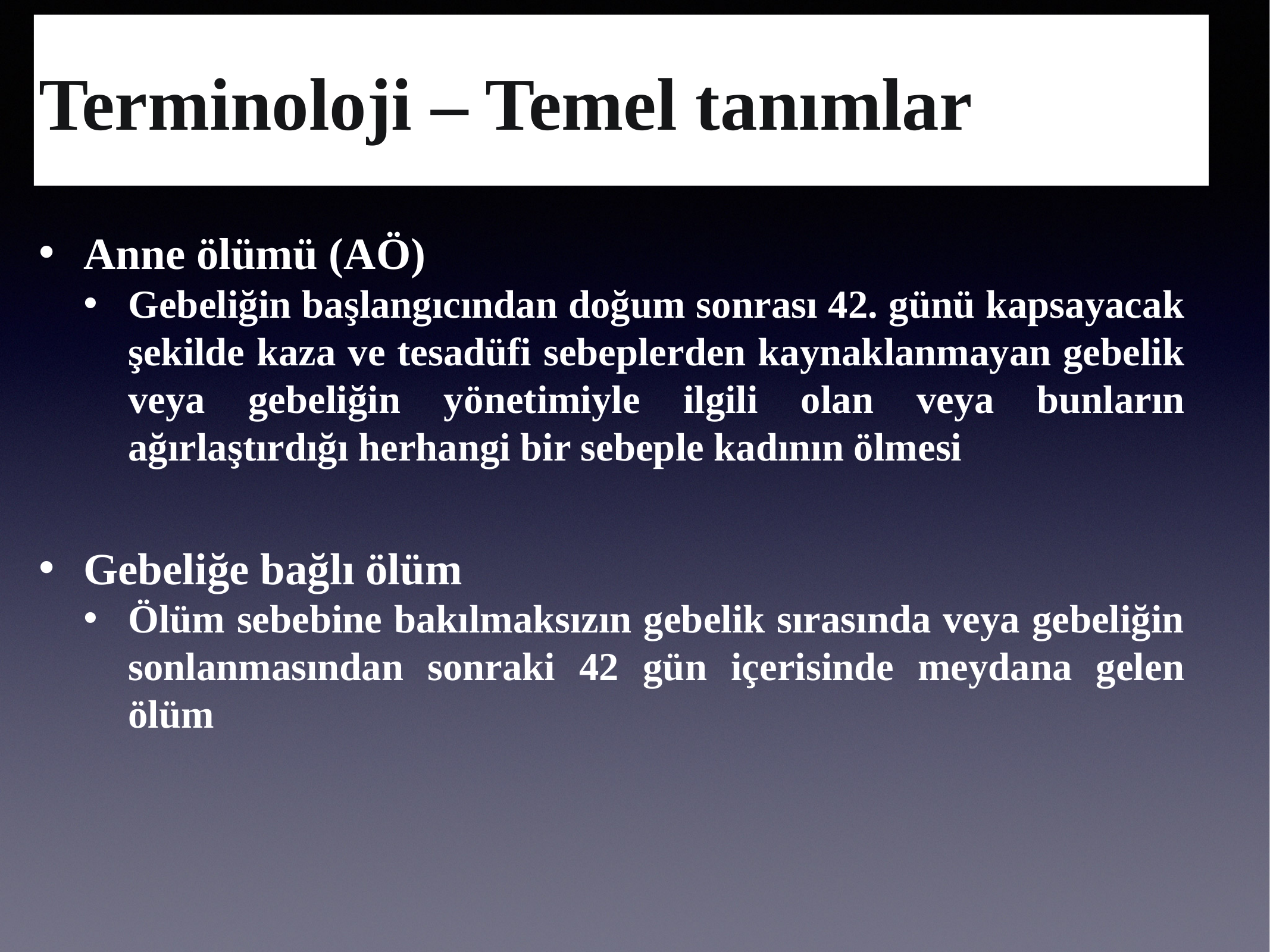

# Terminoloji – Temel tanımlar
Anne ölümü (AÖ)
Gebeliğin başlangıcından doğum sonrası 42. günü kapsayacak şekilde kaza ve tesadüfi sebeplerden kaynaklanmayan gebelik veya gebeliğin yönetimiyle ilgili olan veya bunların ağırlaştırdığı herhangi bir sebeple kadının ölmesi

Gebeliğe bağlı ölüm
Ölüm sebebine bakılmaksızın gebelik sırasında veya gebeliğin sonlanmasından sonraki 42 gün içerisinde meydana gelen ölüm